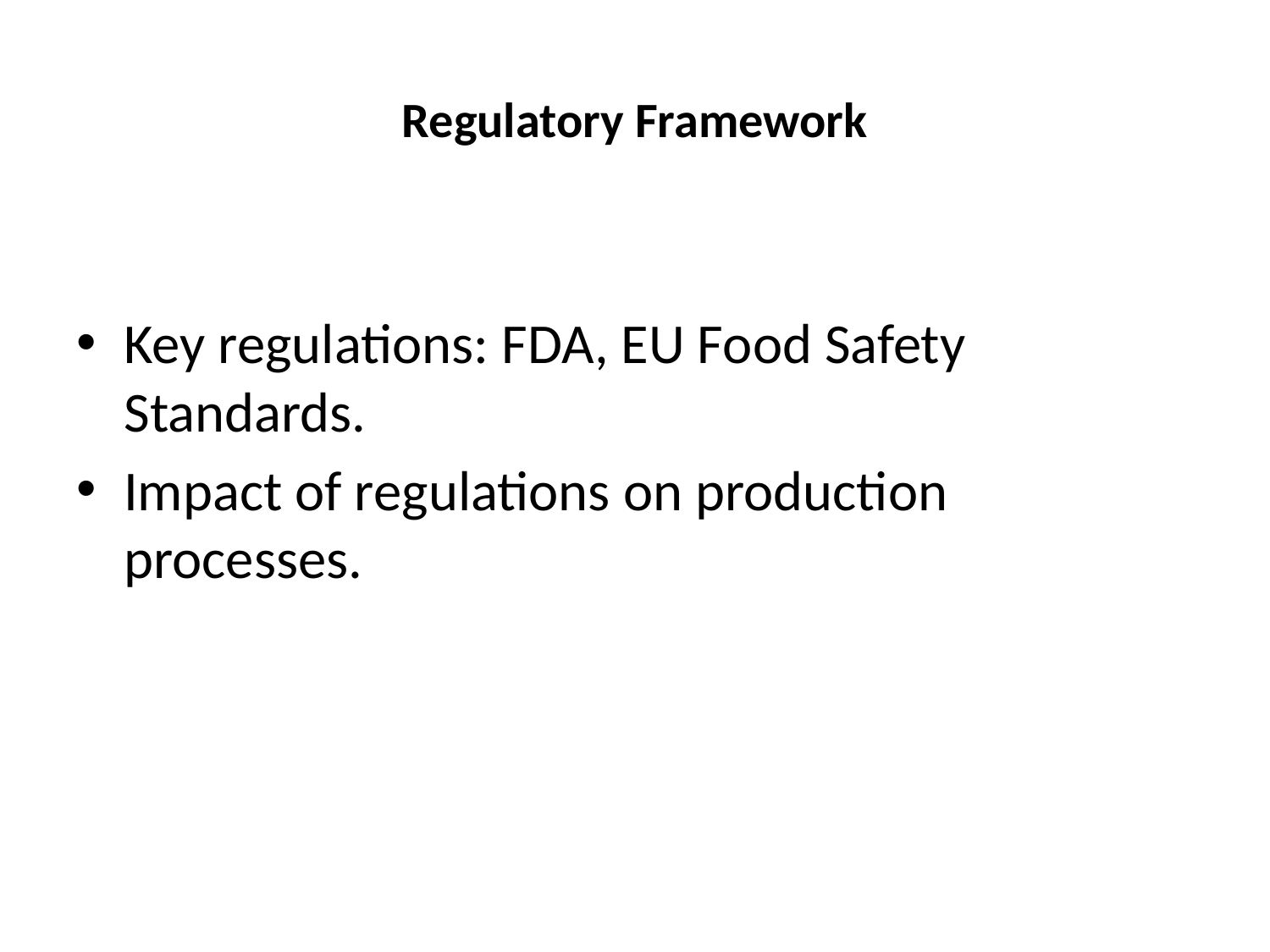

# Regulatory Framework

Key regulations: FDA, EU Food Safety Standards.
Impact of regulations on production processes.